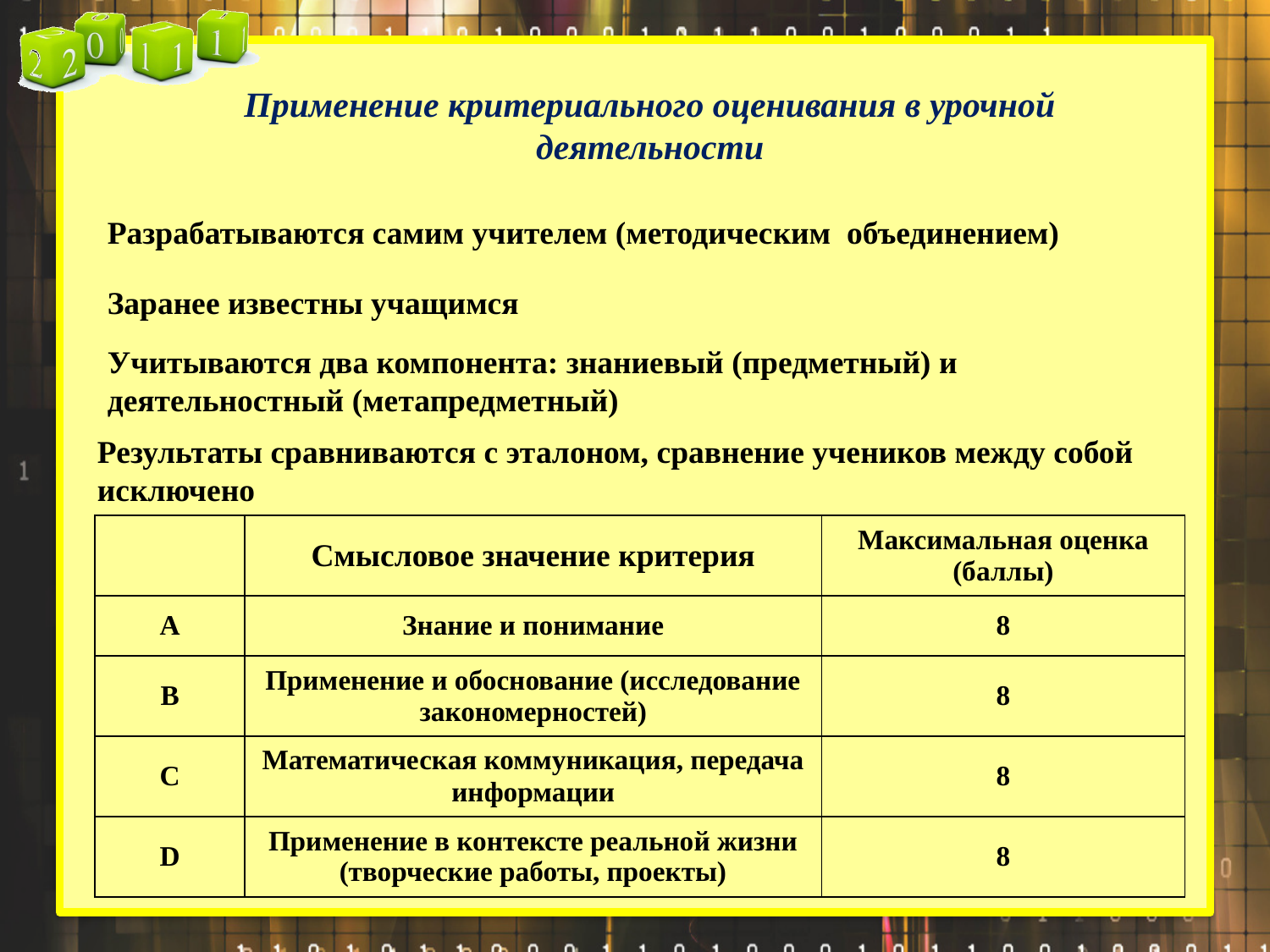

Применение критериального оценивания в урочной деятельности
Разрабатываются самим учителем (методическим  объединением)
Заранее известны учащимся
Учитываются два компонента: знаниевый (предметный) и деятельностный (метапредметный)
Результаты сравниваются с эталоном, сравнение учеников между собой исключено
|  | Смысловое значение критерия | Максимальная оценка (баллы) |
| --- | --- | --- |
| А | Знание и понимание | 8 |
| В | Применение и обоснование (исследование закономерностей) | 8 |
| С | Математическая коммуникация, передача информации | 8 |
| D | Применение в контексте реальной жизни (творческие работы, проекты) | 8 |